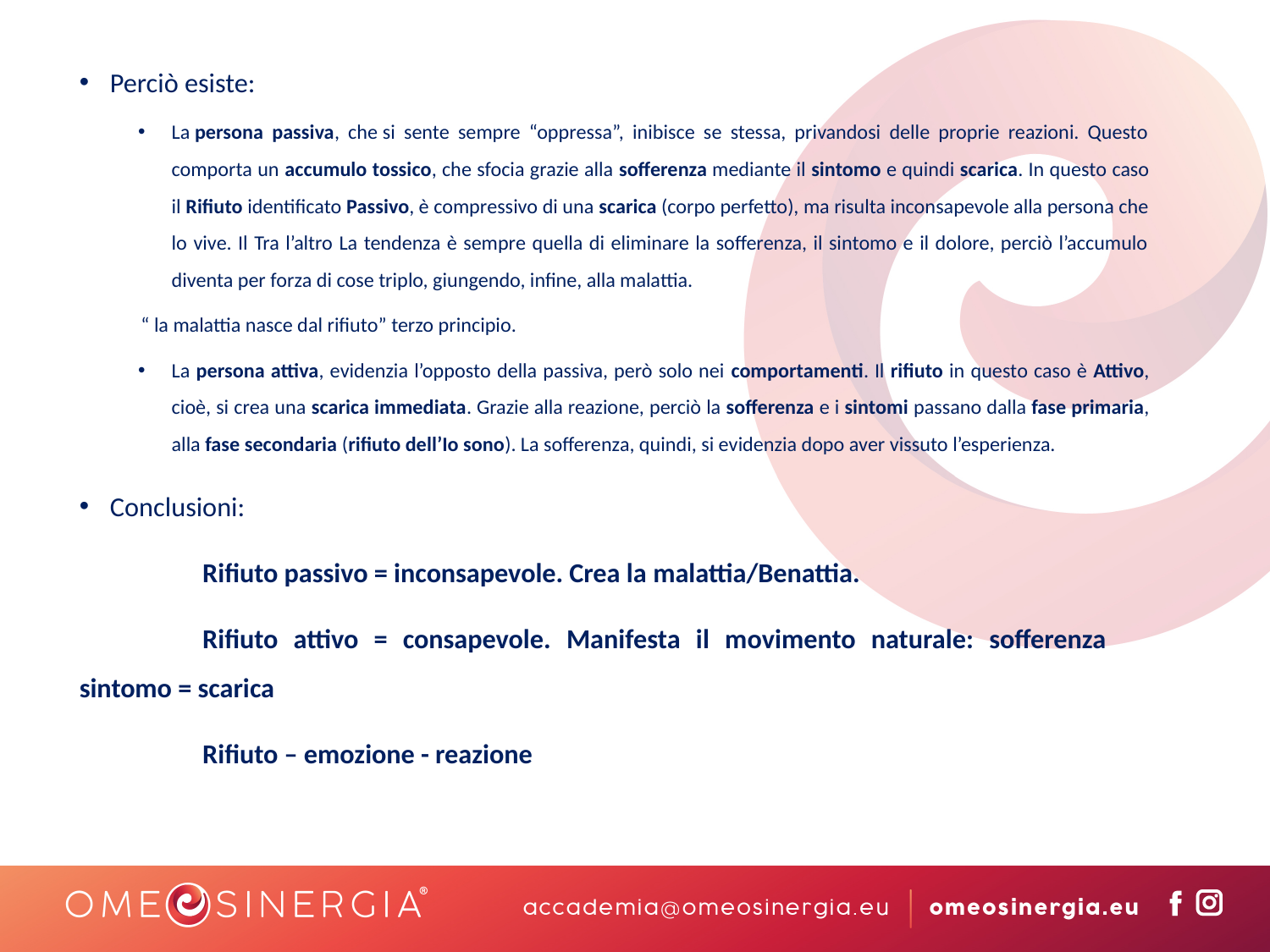

Perciò esiste:
La persona passiva, che si sente sempre “oppressa”, inibisce se stessa, privandosi delle proprie reazioni. Questo comporta un accumulo tossico, che sfocia grazie alla sofferenza mediante il sintomo e quindi scarica. In questo caso il Rifiuto identificato Passivo, è compressivo di una scarica (corpo perfetto), ma risulta inconsapevole alla persona che lo vive. Il Tra l’altro La tendenza è sempre quella di eliminare la sofferenza, il sintomo e il dolore, perciò l’accumulo diventa per forza di cose triplo, giungendo, infine, alla malattia.
		“ la malattia nasce dal rifiuto” terzo principio.
La persona attiva, evidenzia l’opposto della passiva, però solo nei comportamenti. Il rifiuto in questo caso è Attivo, cioè, si crea una scarica immediata. Grazie alla reazione, perciò la sofferenza e i sintomi passano dalla fase primaria, alla fase secondaria (rifiuto dell’Io sono). La sofferenza, quindi, si evidenzia dopo aver vissuto l’esperienza.
Conclusioni:
	Rifiuto passivo = inconsapevole. Crea la malattia/Benattia.
	Rifiuto attivo = consapevole. Manifesta il movimento naturale: sofferenza 	sintomo = scarica
	Rifiuto – emozione - reazione